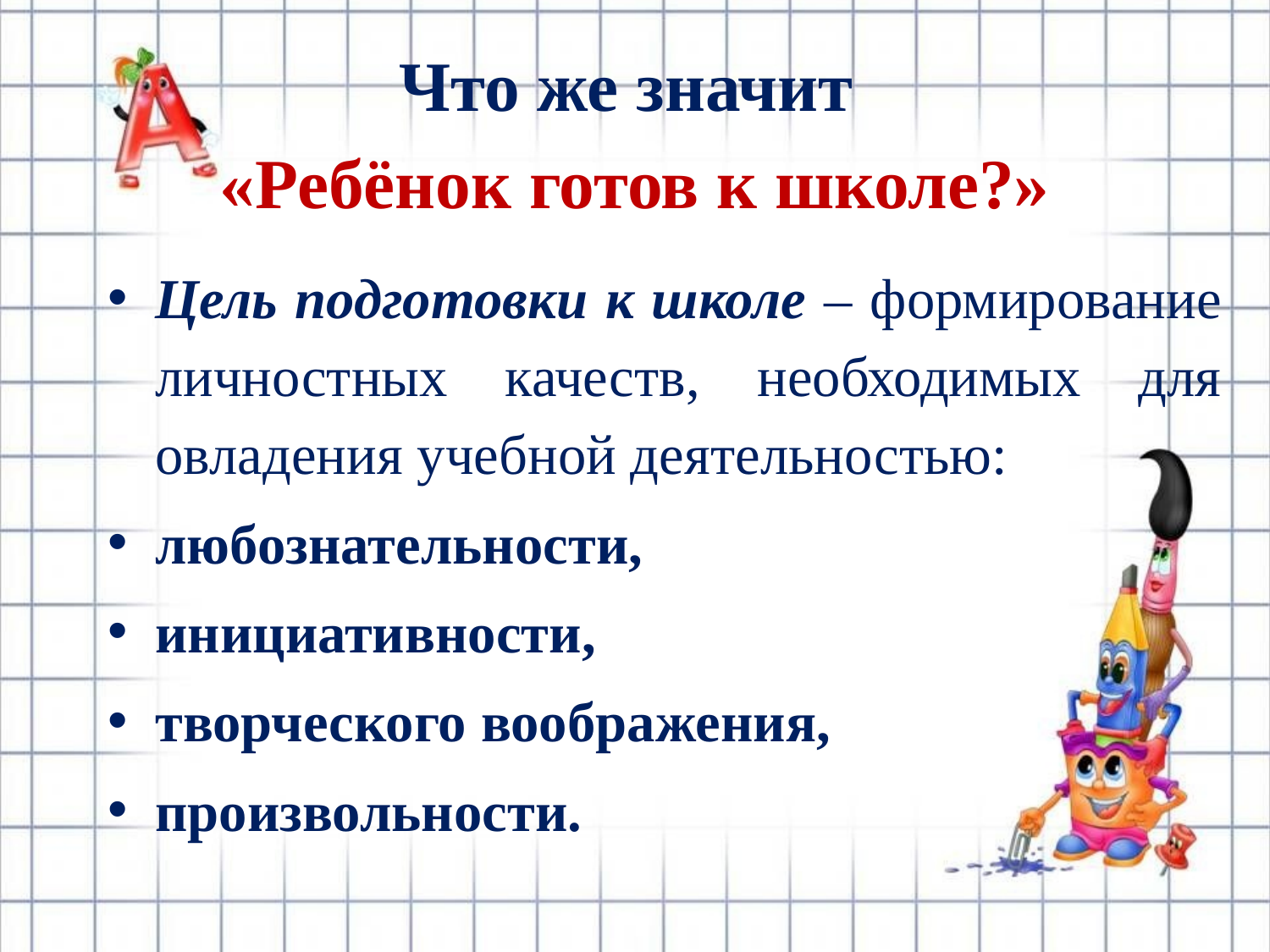

# Что же значит «Ребёнок готов к школе?»
Цель подготовки к школе – формирование личностных качеств, необходимых для овладения учебной деятельностью:
любознательности,
инициативности,
творческого воображения,
произвольности.